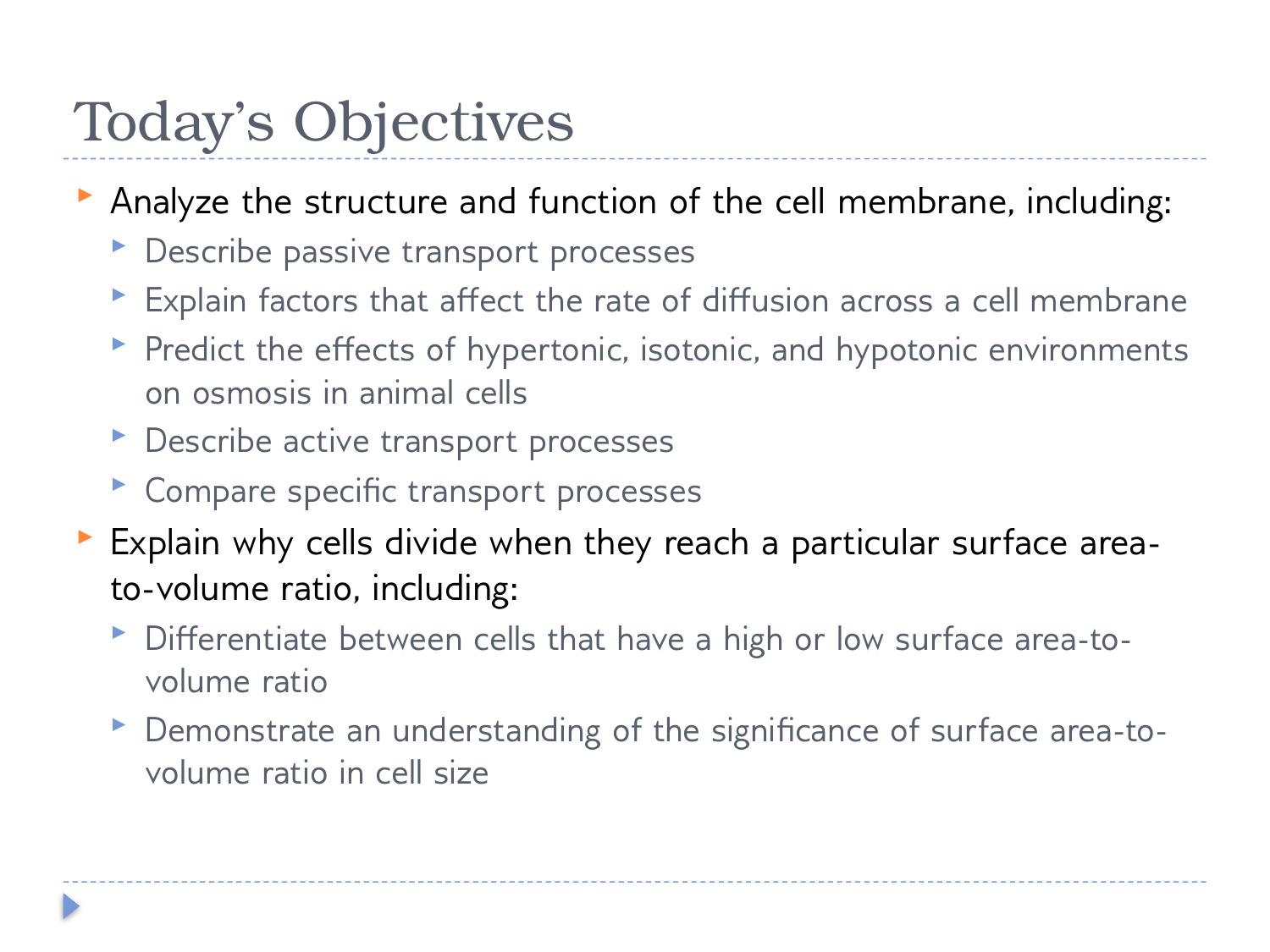

# Today’s Objectives
Analyze the structure and function of the cell membrane, including:
Describe passive transport processes
Explain factors that affect the rate of diffusion across a cell membrane
Predict the effects of hypertonic, isotonic, and hypotonic environments on osmosis in animal cells
Describe active transport processes
Compare specific transport processes
Explain why cells divide when they reach a particular surface area-to-volume ratio, including:
Differentiate between cells that have a high or low surface area-to-volume ratio
Demonstrate an understanding of the significance of surface area-to-volume ratio in cell size